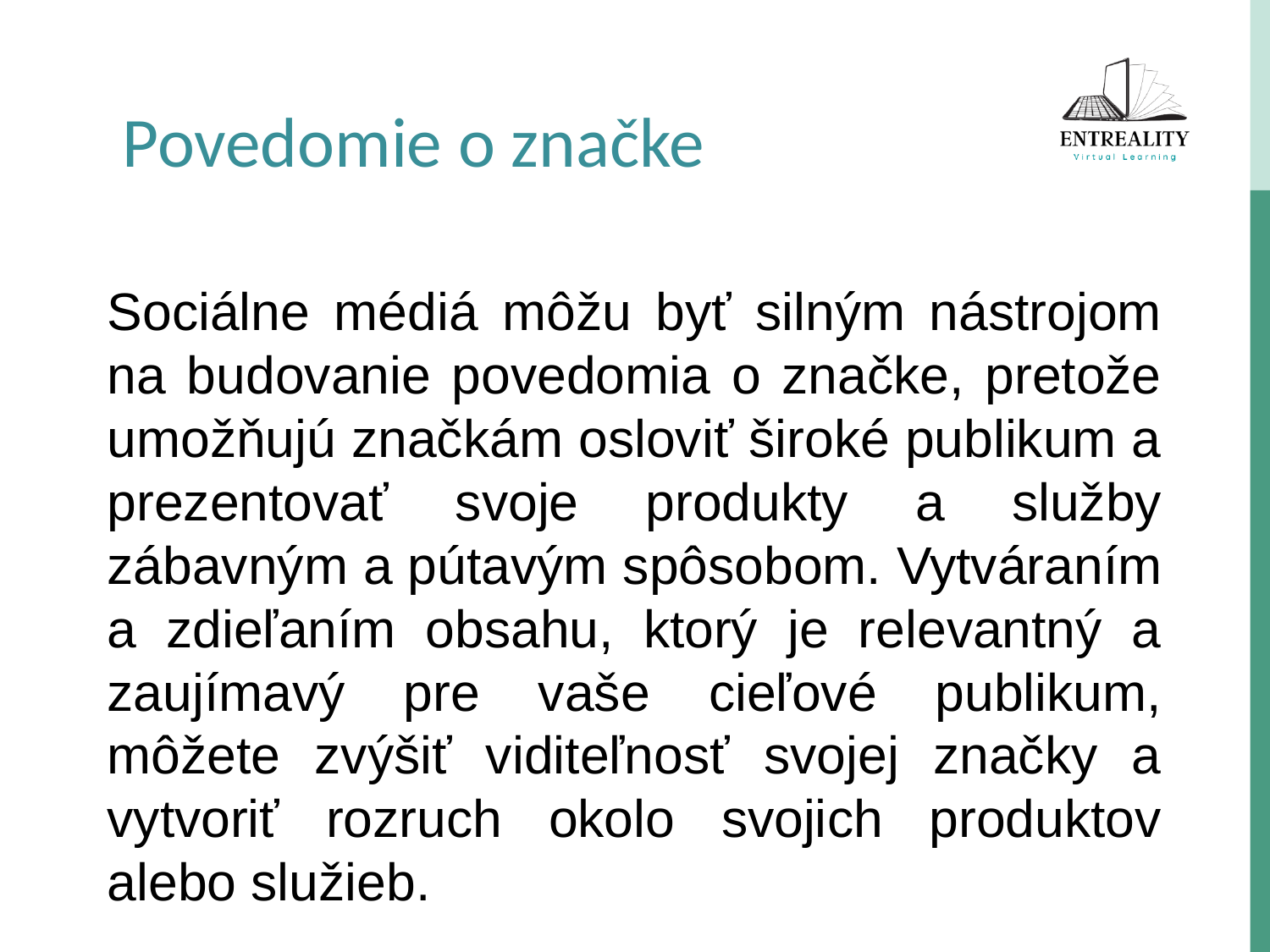

Povedomie o značke
Sociálne médiá môžu byť silným nástrojom na budovanie povedomia o značke, pretože umožňujú značkám osloviť široké publikum a prezentovať svoje produkty a služby zábavným a pútavým spôsobom. Vytváraním a zdieľaním obsahu, ktorý je relevantný a zaujímavý pre vaše cieľové publikum, môžete zvýšiť viditeľnosť svojej značky a vytvoriť rozruch okolo svojich produktov alebo služieb.